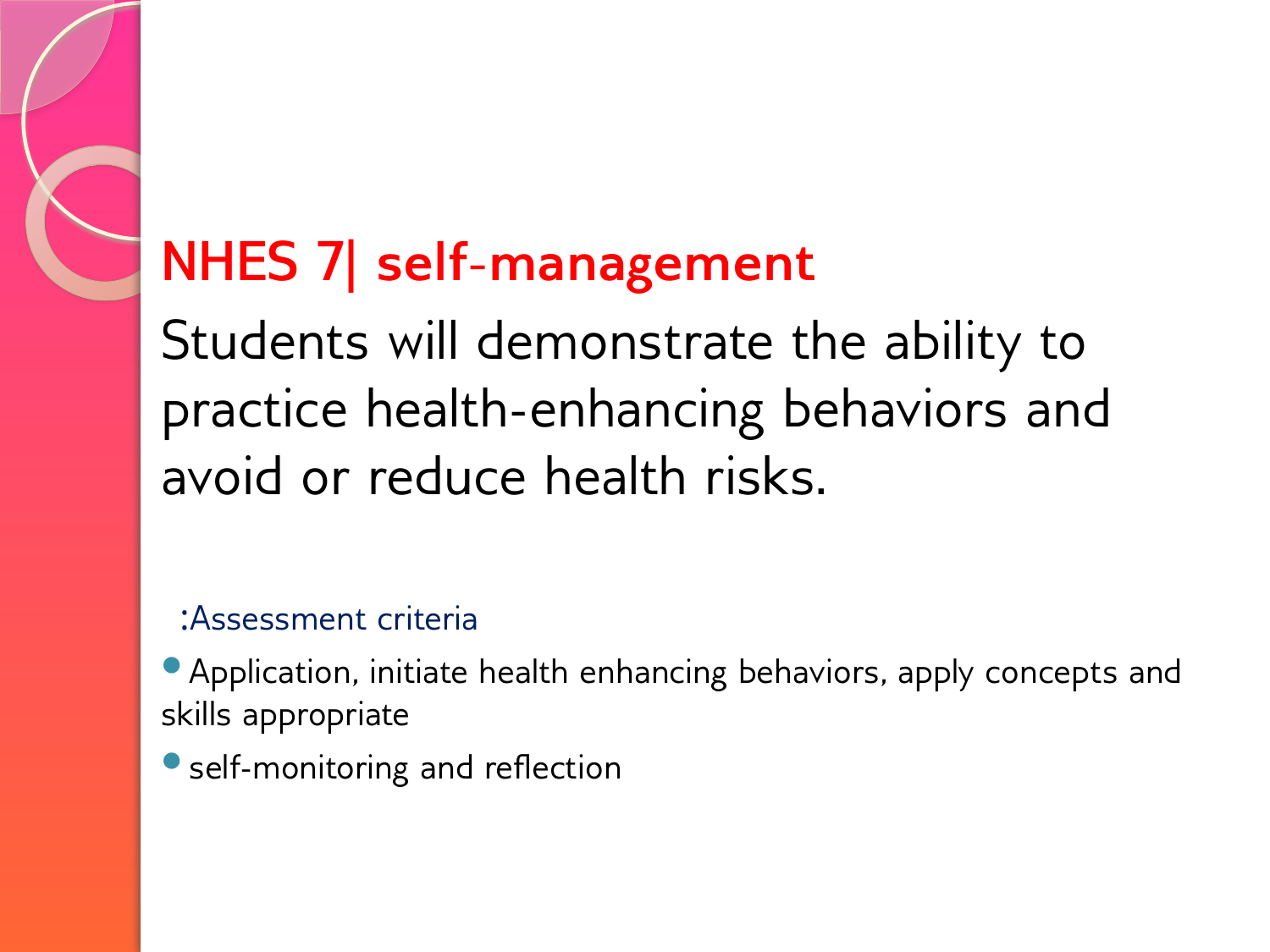

NHES 7| self-management
Students will demonstrate the ability to practice health-enhancing behaviors and avoid or reduce health risks.

  Assessment criteria:
Application, initiate health enhancing behaviors, apply concepts and skills appropriate
self-monitoring and reflection